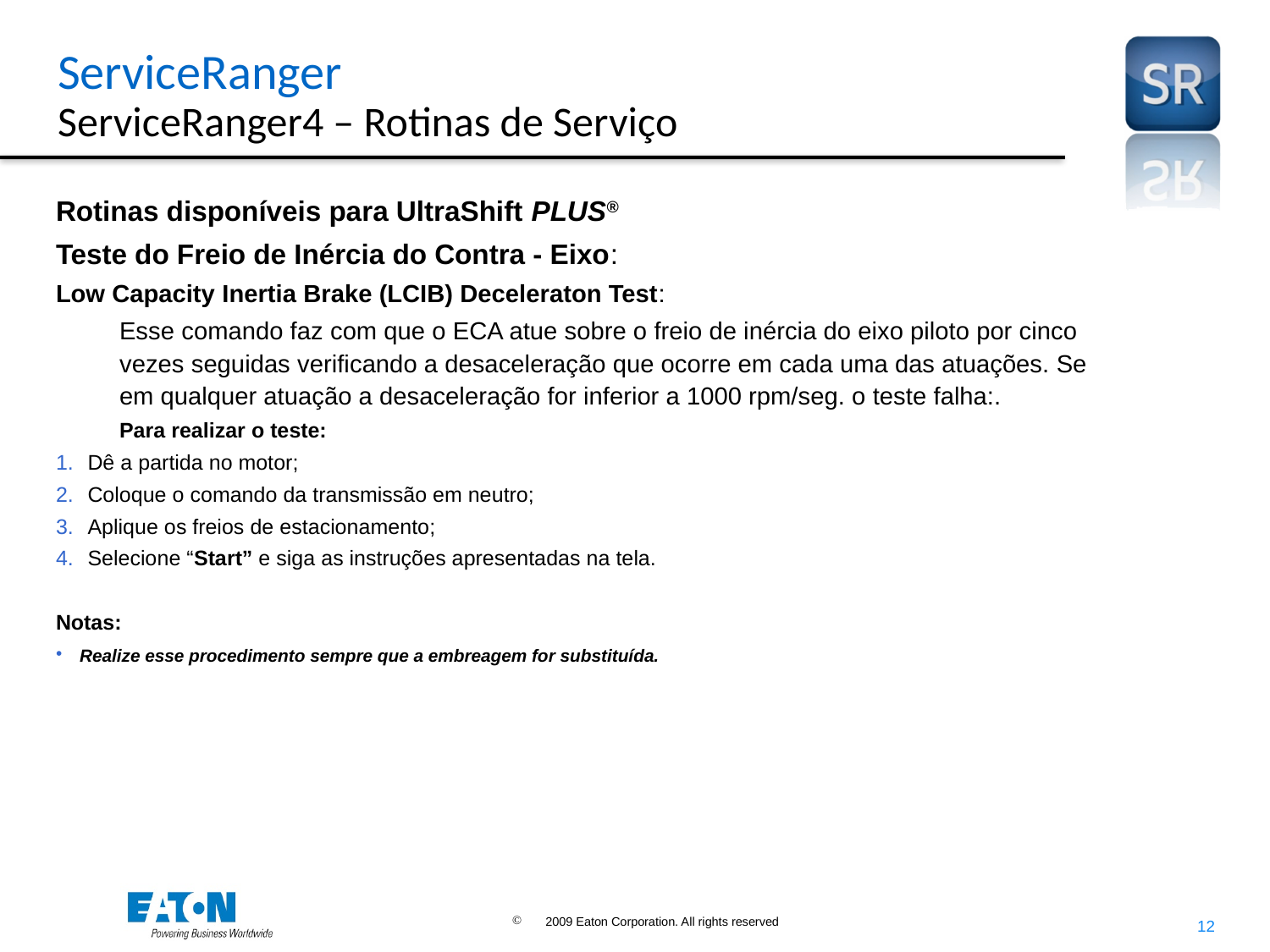

# ServiceRanger ServiceRanger4 – Rotinas de Serviço
Rotinas disponíveis para UltraShift PLUS®
Teste do Freio de Inércia do Contra - Eixo:
Low Capacity Inertia Brake (LCIB) Deceleraton Test:
Esse comando faz com que o ECA atue sobre o freio de inércia do eixo piloto por cinco vezes seguidas verificando a desaceleração que ocorre em cada uma das atuações. Se em qualquer atuação a desaceleração for inferior a 1000 rpm/seg. o teste falha:.
Para realizar o teste:
Dê a partida no motor;
Coloque o comando da transmissão em neutro;
Aplique os freios de estacionamento;
Selecione “Start” e siga as instruções apresentadas na tela.

Notas:
Realize esse procedimento sempre que a embreagem for substituída.